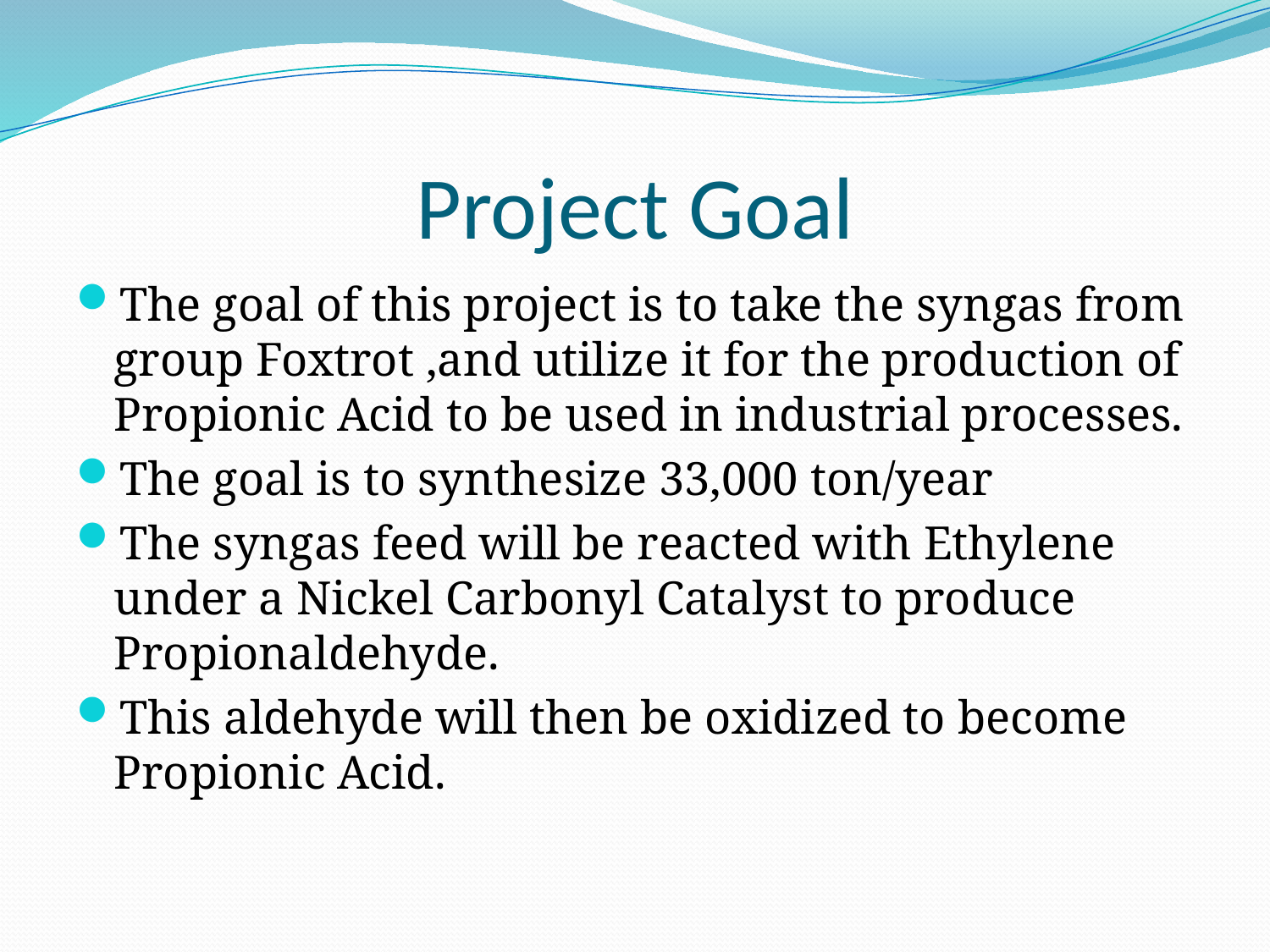

# Project Goal
The goal of this project is to take the syngas from group Foxtrot ,and utilize it for the production of Propionic Acid to be used in industrial processes.
The goal is to synthesize 33,000 ton/year
The syngas feed will be reacted with Ethylene under a Nickel Carbonyl Catalyst to produce Propionaldehyde.
This aldehyde will then be oxidized to become Propionic Acid.